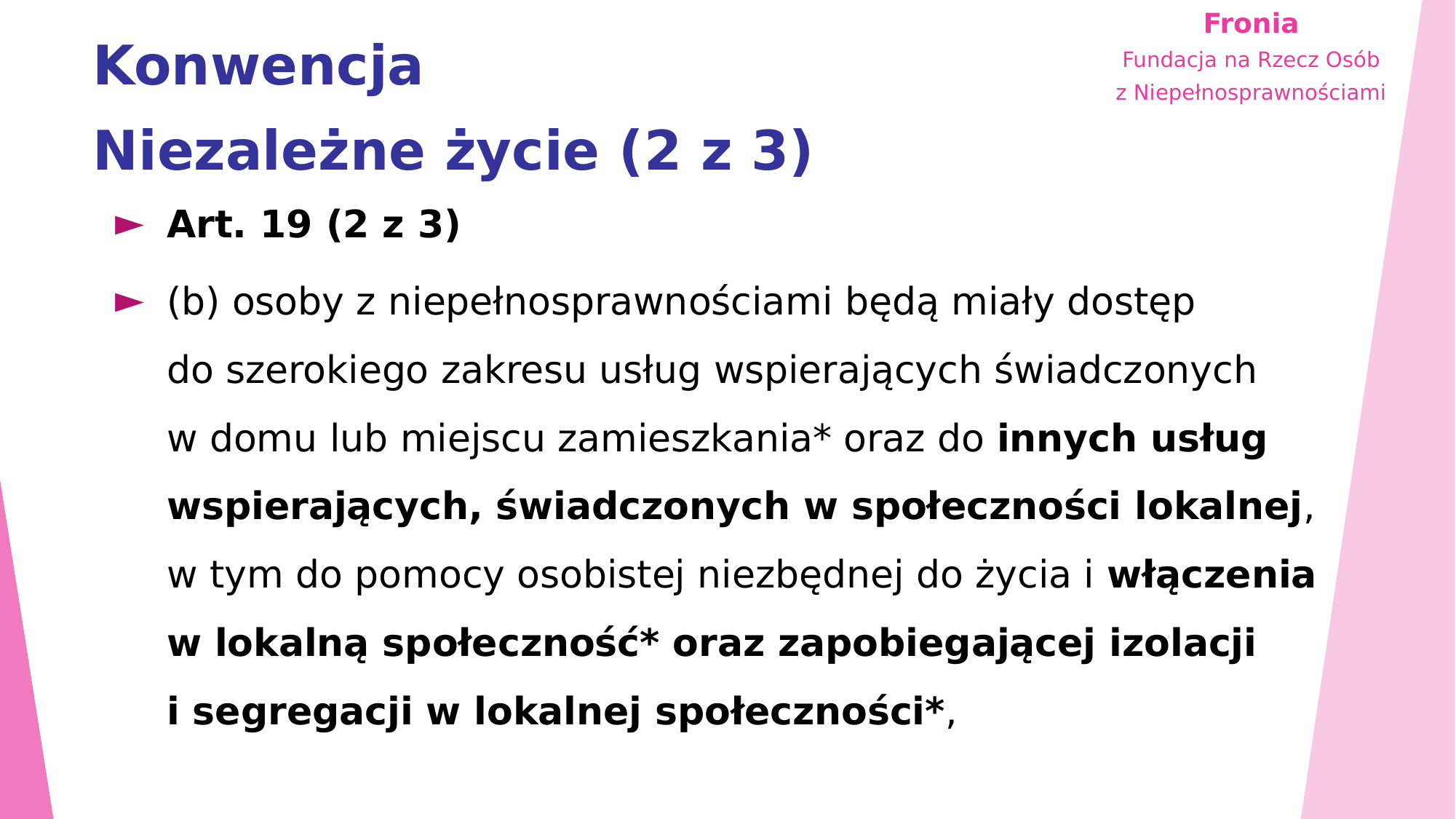

# Konwencja Niezależne życie (2 z 3)
Art. 19 (2 z 3)
(b) osoby z niepełnosprawnościami będą miały dostęp do szerokiego zakresu usług wspierających świadczonych w domu lub miejscu zamieszkania* oraz do innych usług wspierających, świadczonych w społeczności lokalnej, w tym do pomocy osobistej niezbędnej do życia i włączenia w lokalną społeczność* oraz zapobiegającej izolacji i segregacji w lokalnej społeczności*,